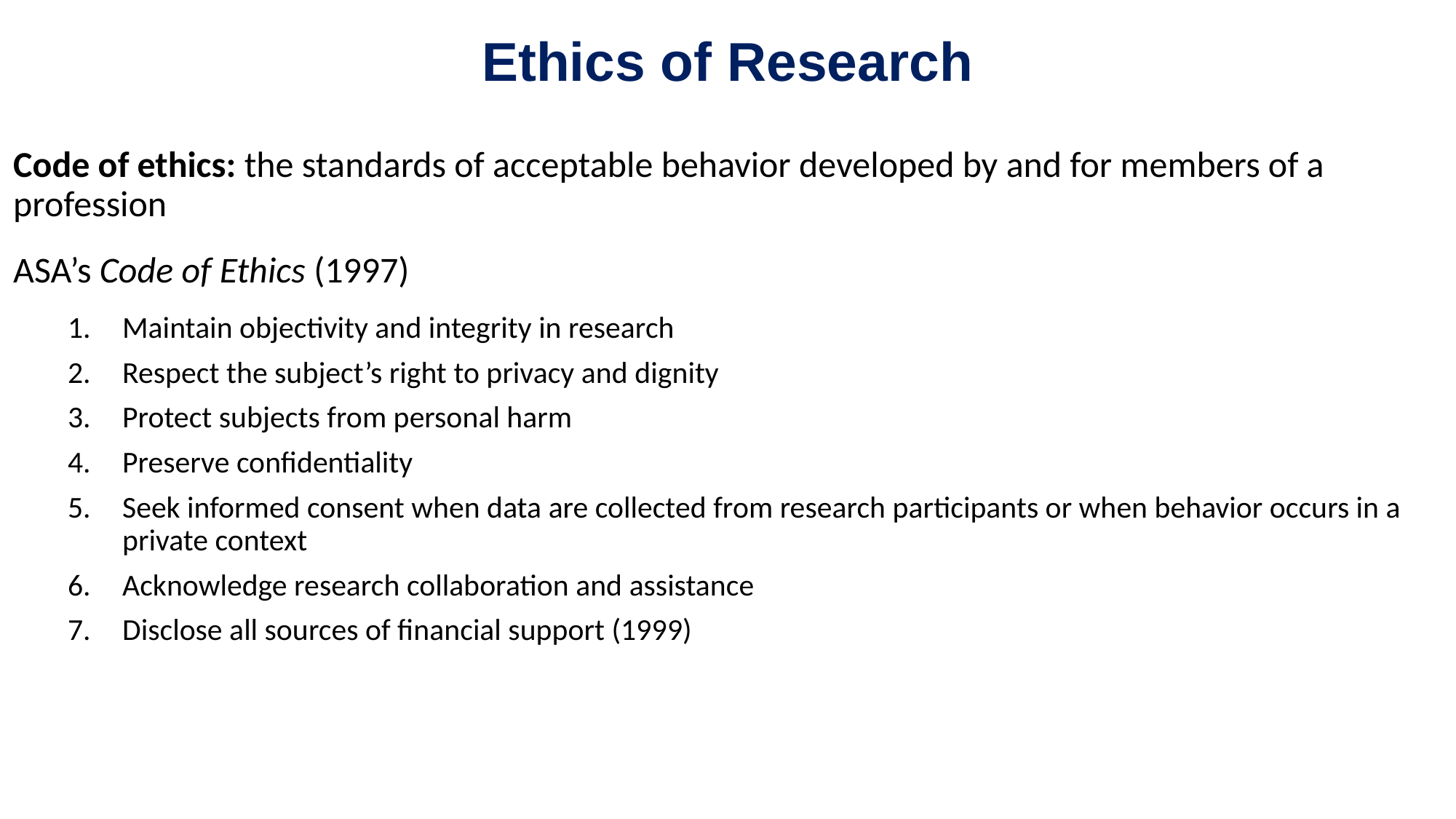

# Ethics of Research
Code of ethics: the standards of acceptable behavior developed by and for members of a profession
ASA’s Code of Ethics (1997)
Maintain objectivity and integrity in research
Respect the subject’s right to privacy and dignity
Protect subjects from personal harm
Preserve confidentiality
Seek informed consent when data are collected from research participants or when behavior occurs in a private context
Acknowledge research collaboration and assistance
Disclose all sources of financial support (1999)